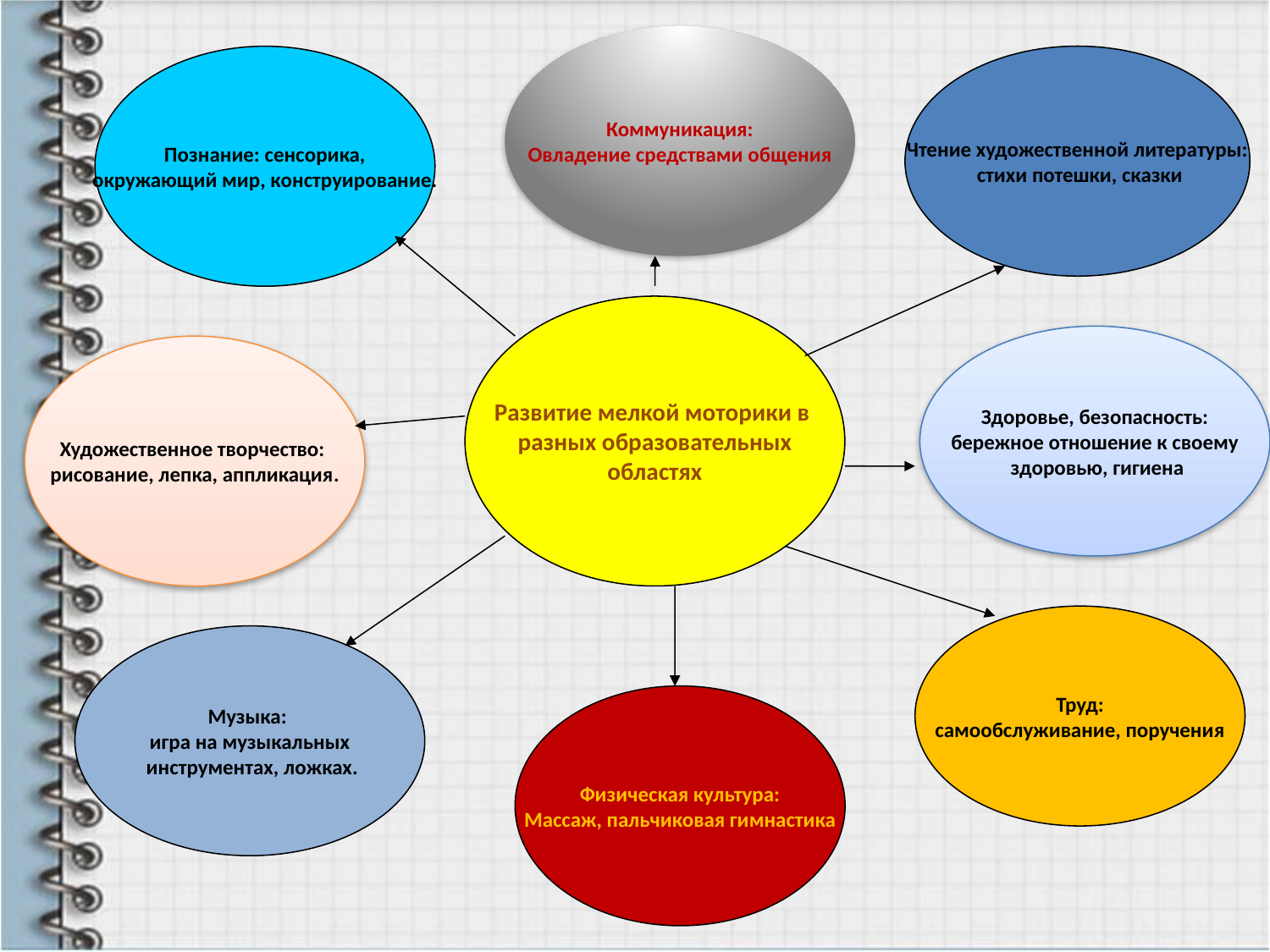

Коммуникация:
Овладение средствами общения
Чтение художественной литературы:
 стихи потешки, сказки
Познание: сенсорика,
окружающий мир, конструирование.

Развитие мелкой моторики в
разных образовательных
областях
Здоровье, безопасность:
бережное отношение к своему
 здоровью, гигиена
Художественное творчество:
рисование, лепка, аппликация.

Труд:
самообслуживание, поручения
Музыка:
игра на музыкальных
 инструментах, ложках.
Физическая культура:
Массаж, пальчиковая гимнастика